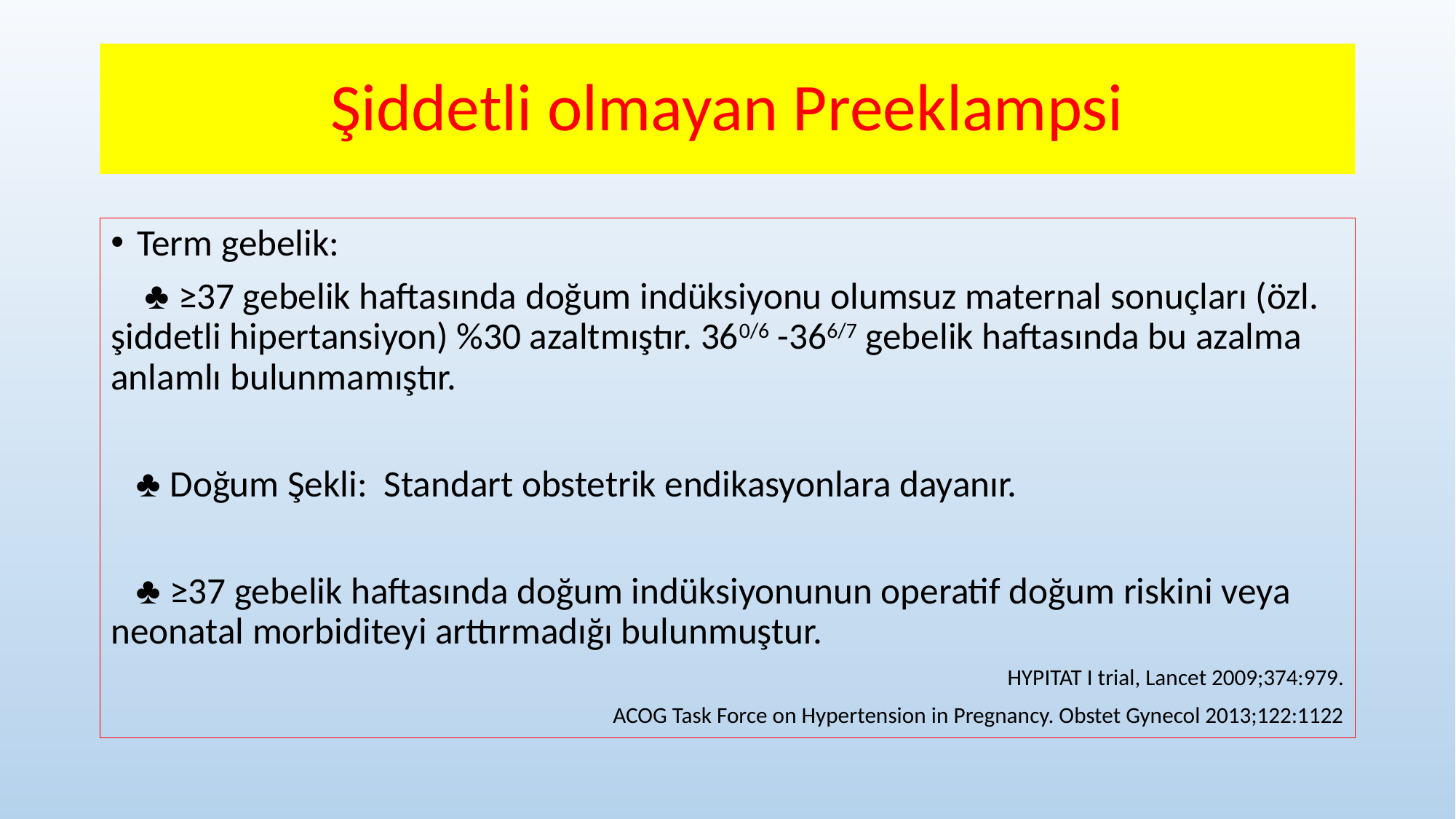

# Şiddetli olmayan Preeklampsi
Term gebelik:
    ♣ ≥37 gebelik haftasında doğum indüksiyonu olumsuz maternal sonuçları (özl. şiddetli hipertansiyon) %30 azaltmıştır. 360/6 -366/7 gebelik haftasında bu azalma anlamlı bulunmamıştır.

   ♣ Doğum Şekli:  Standart obstetrik endikasyonlara dayanır.

   ♣ ≥37 gebelik haftasında doğum indüksiyonunun operatif doğum riskini veya neonatal morbiditeyi arttırmadığı bulunmuştur.
                                                                       HYPITAT I trial, Lancet 2009;374:979.
                                                                                  ACOG Task Force on Hypertension in Pregnancy. Obstet Gynecol 2013;122:1122